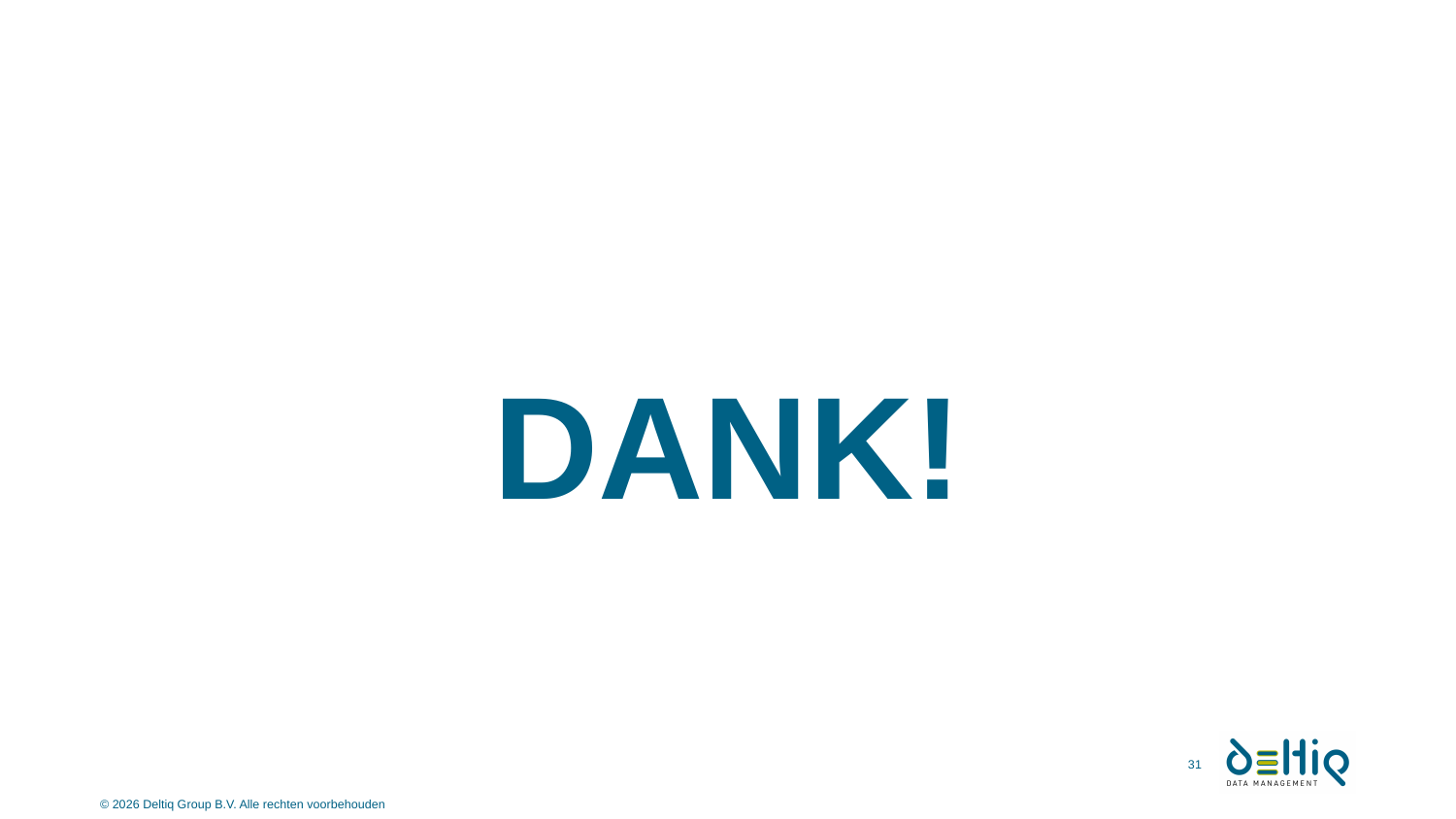

#

DANK!
31
© 2026 Deltiq Group B.V. Alle rechten voorbehouden